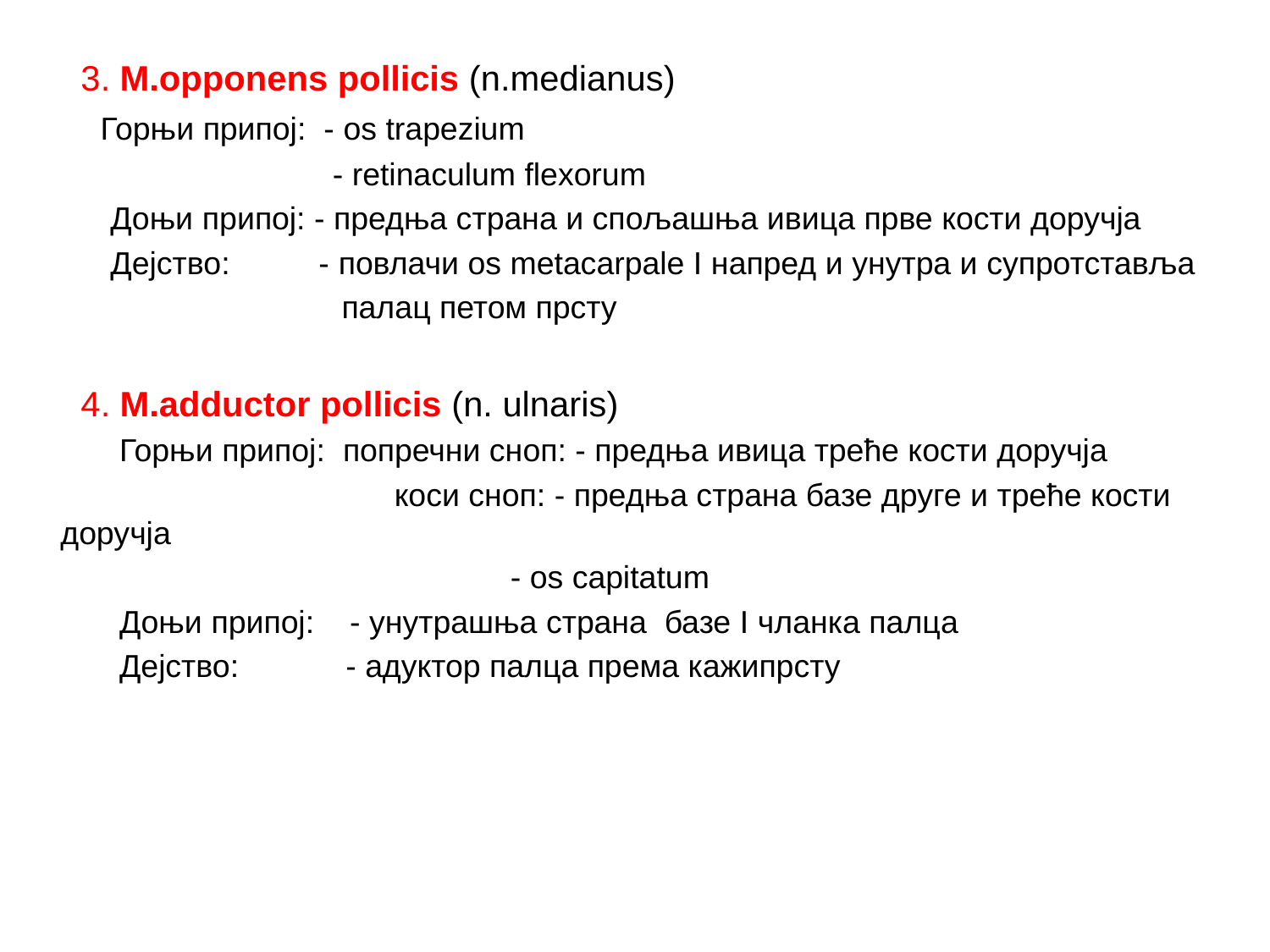

3. M.opponens pollicis (n.medianus)
         Горњи припој:  - os trapezium
                                    - retinaculum flexorum
           Доњи припој: - предња страна и спољашња ивица прве кости доручја
           Дејство:          - повлачи os metacarpale I напред и унутра и супротставља
                                     палац петом прсту

       4. M.adductor pollicis (n. ulnaris)
            Горњи припој:  попречни сноп: - предња ивица треће кости доручја
			         коси сноп: - предња страна базе друге и треће кости доручја
                                                        - os capitatum
            Доњи припој:    - унутрашња стрaнa  базе I чланка палца
            Дејство:            - адуктор палца према кажипрсту